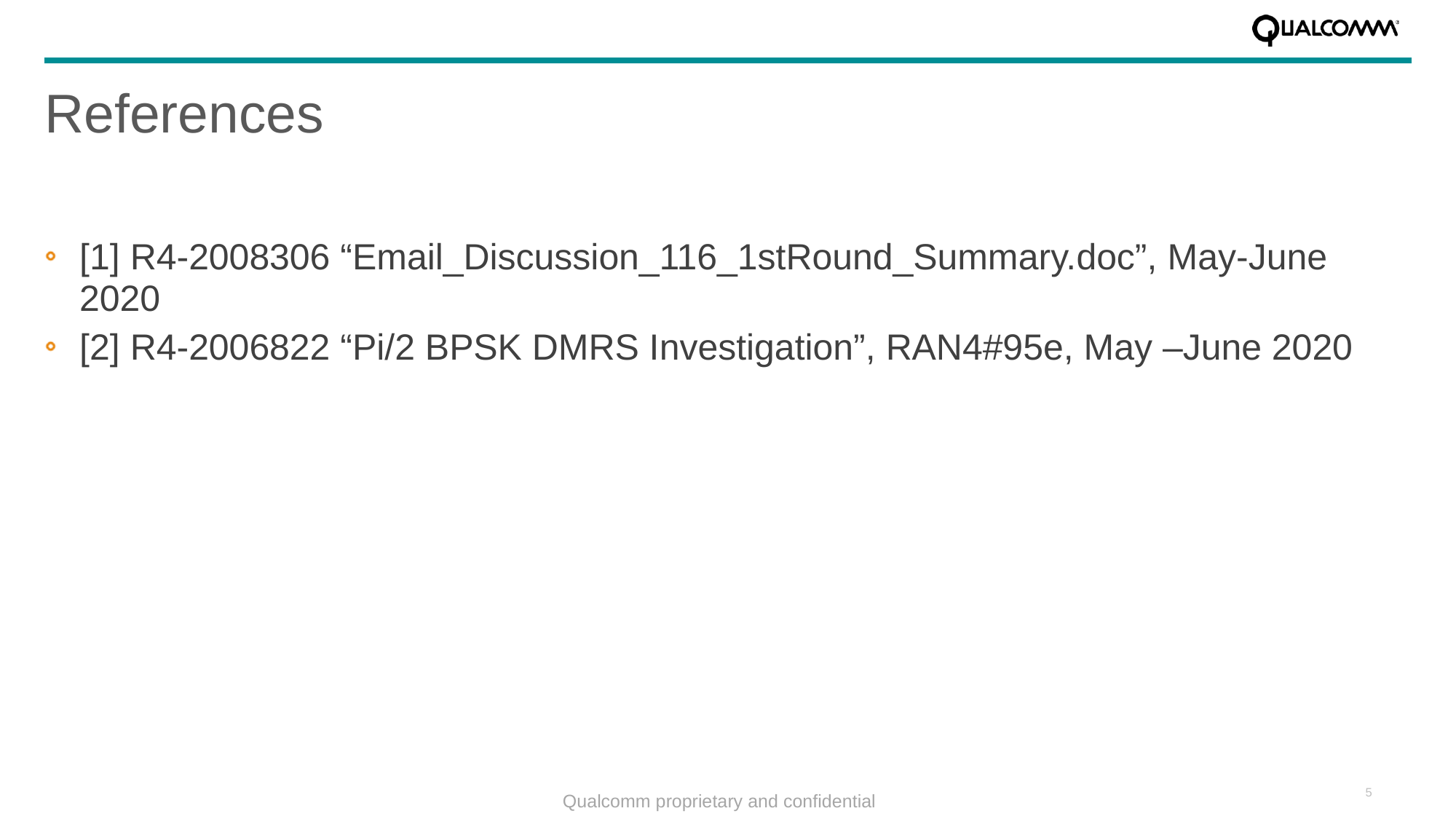

# References

[1] R4-2008306 “Email_Discussion_116_1stRound_Summary.doc”, May-June 2020
[2] R4-2006822 “Pi/2 BPSK DMRS Investigation”, RAN4#95e, May –June 2020